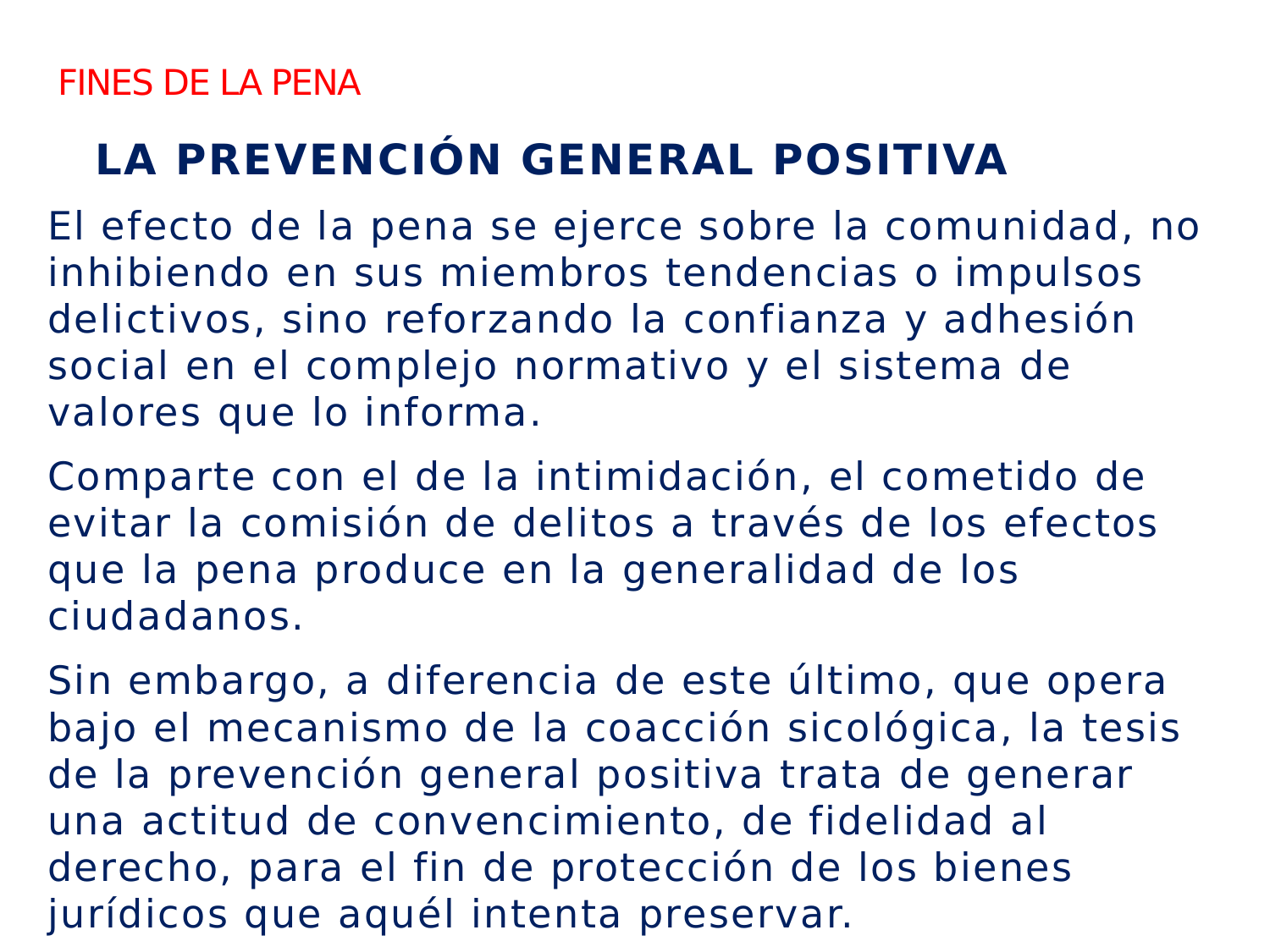

# FINES DE LA pena
LA PREVENCIÓN GENERAL POSITIVA
El efecto de la pena se ejerce sobre la comunidad, no inhibiendo en sus miembros tendencias o impulsos delictivos, sino reforzando la confianza y adhesión social en el complejo normativo y el sistema de valores que lo informa.
Comparte con el de la intimidación, el cometido de evitar la comisión de delitos a través de los efectos que la pena produce en la generalidad de los ciudadanos.
Sin embargo, a diferencia de este último, que opera bajo el mecanismo de la coacción sicológica, la tesis de la prevención general positiva trata de generar una actitud de convencimiento, de fidelidad al derecho, para el fin de protección de los bienes jurídicos que aquél intenta preservar.

18
Sebastian Valenzuela A. /El Salvador /Marzo 2013